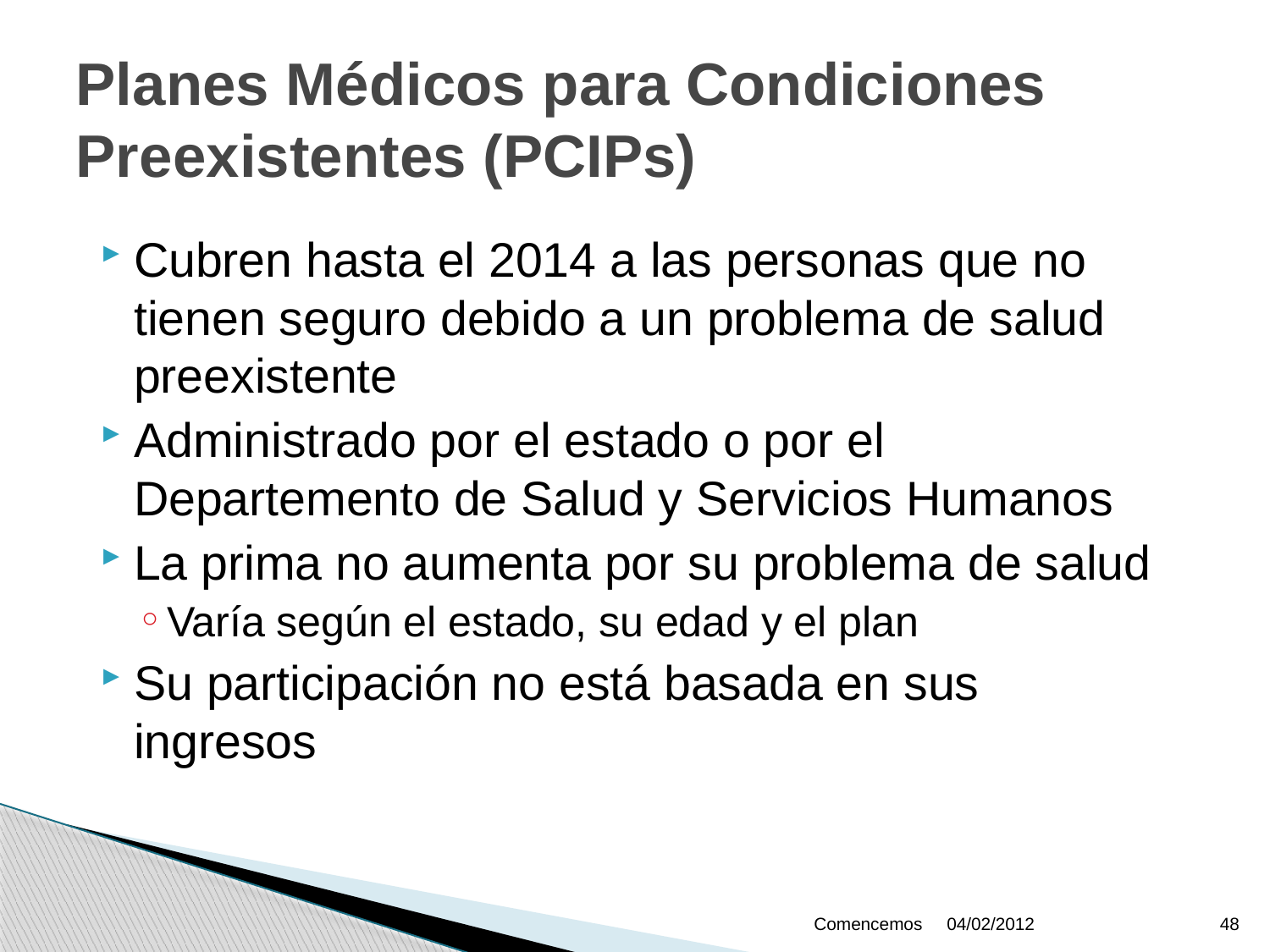

# Planes Médicos para Condiciones Preexistentes (PCIPs)
Cubren hasta el 2014 a las personas que no tienen seguro debido a un problema de salud preexistente
Administrado por el estado o por el Departemento de Salud y Servicios Humanos
La prima no aumenta por su problema de salud
Varía según el estado, su edad y el plan
Su participación no está basada en sus ingresos
Comencemos
04/02/2012
48
48